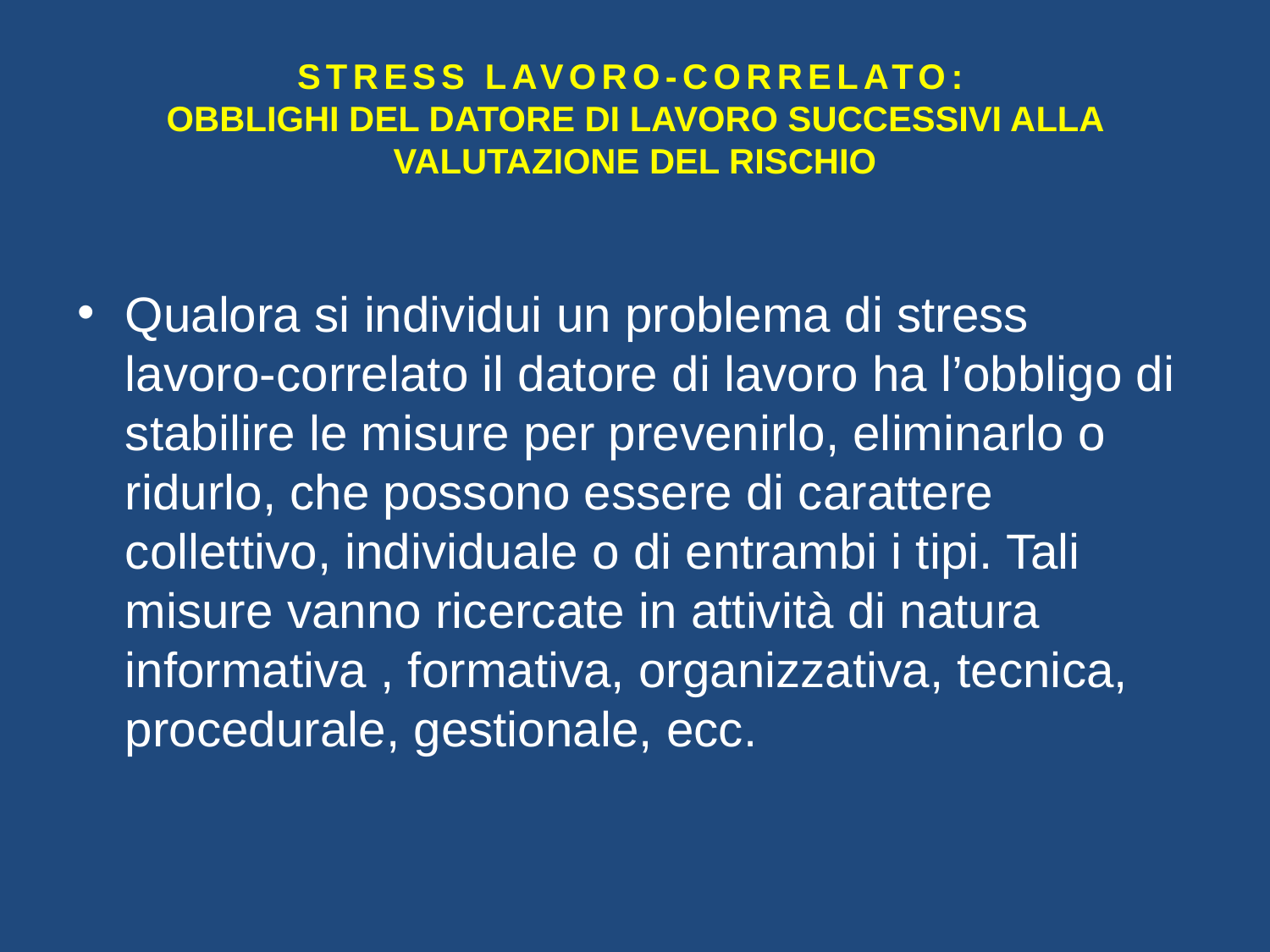

# STRESS LAVORO-CORRELATO: OBBLIGHI DEL DATORE DI LAVORO SUCCESSIVI ALLA VALUTAZIONE DEL RISCHIO
Qualora si individui un problema di stress lavoro-correlato il datore di lavoro ha l’obbligo di stabilire le misure per prevenirlo, eliminarlo o ridurlo, che possono essere di carattere collettivo, individuale o di entrambi i tipi. Tali misure vanno ricercate in attività di natura informativa , formativa, organizzativa, tecnica, procedurale, gestionale, ecc.